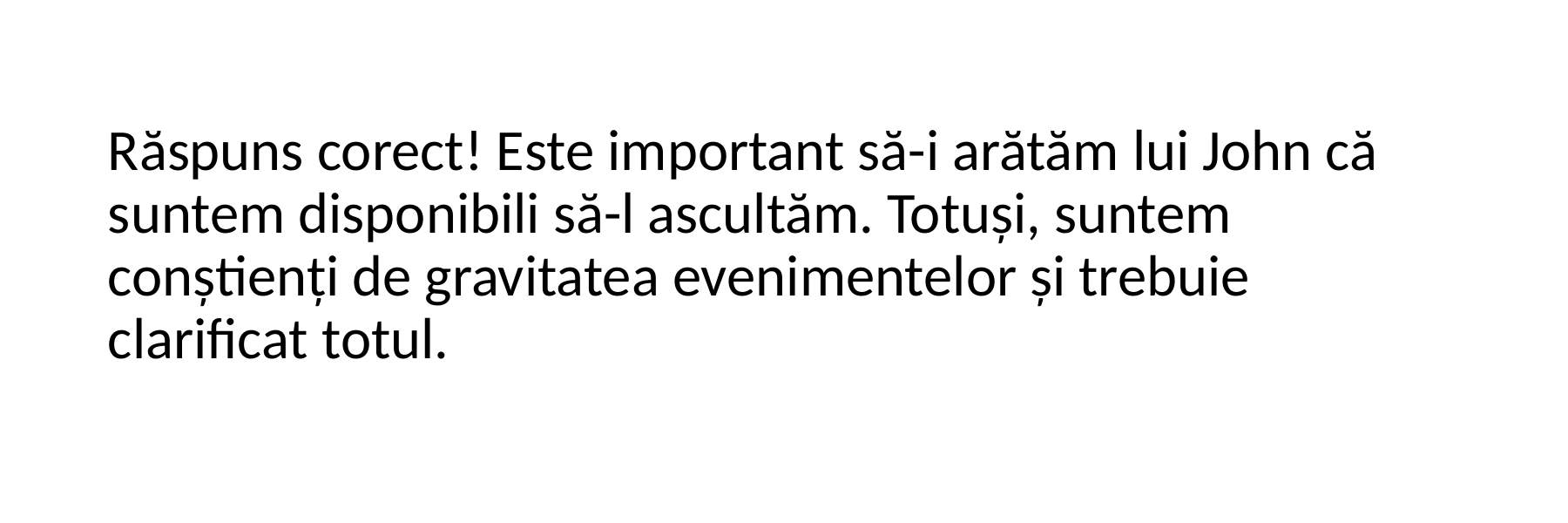

Răspuns corect! Este important să-i arătăm lui John că suntem disponibili să-l ascultăm. Totuși, suntem conștienți de gravitatea evenimentelor și trebuie clarificat totul.